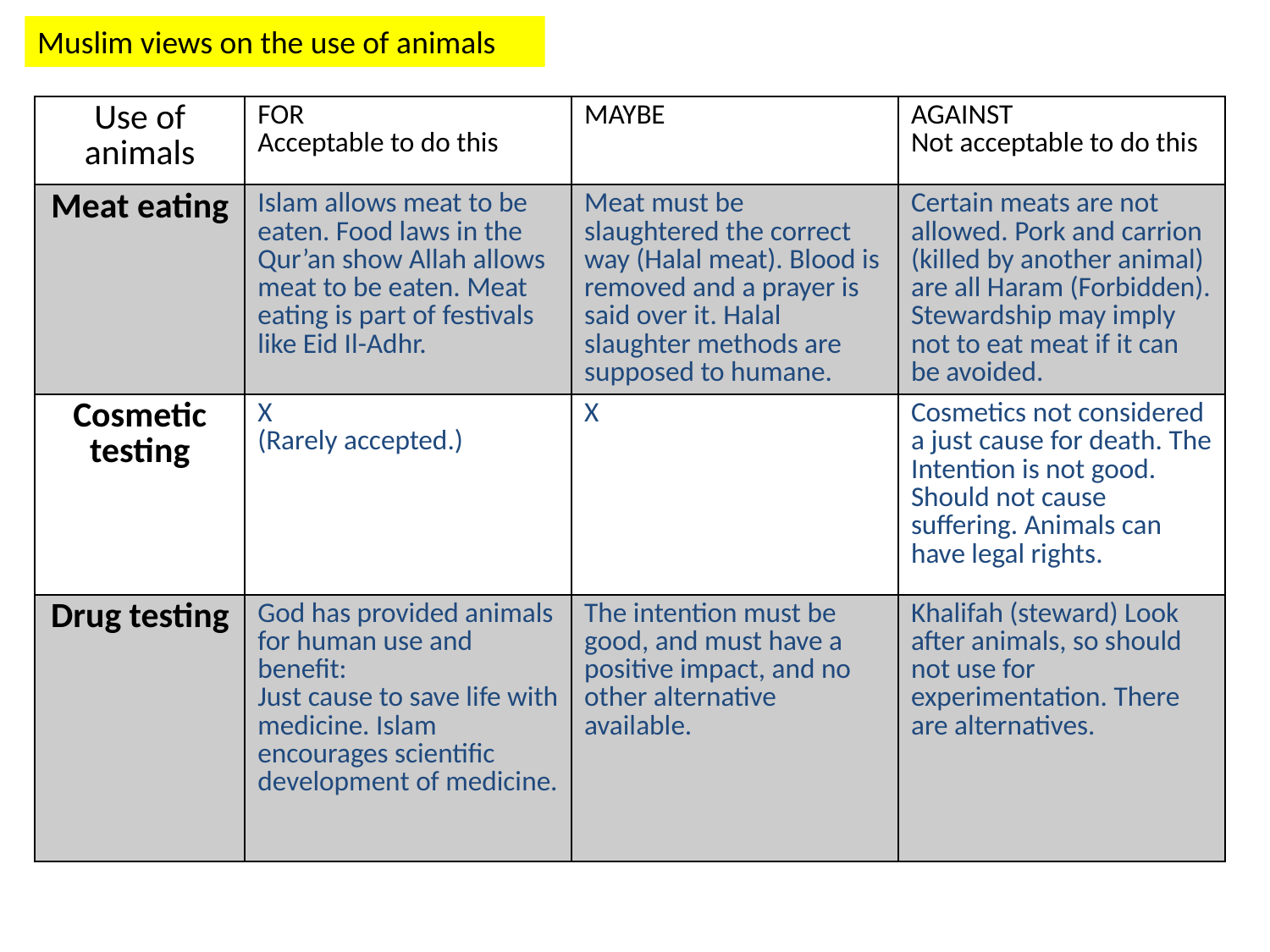

Muslim views on the use of animals
| Use of animals | FOR Acceptable to do this | MAYBE | AGAINST Not acceptable to do this |
| --- | --- | --- | --- |
| Meat eating | Islam allows meat to be eaten. Food laws in the Qur’an show Allah allows meat to be eaten. Meat eating is part of festivals like Eid Il-Adhr. | Meat must be slaughtered the correct way (Halal meat). Blood is removed and a prayer is said over it. Halal slaughter methods are supposed to humane. | Certain meats are not allowed. Pork and carrion (killed by another animal) are all Haram (Forbidden). Stewardship may imply not to eat meat if it can be avoided. |
| Cosmetic testing | X (Rarely accepted.) | X | Cosmetics not considered a just cause for death. The Intention is not good. Should not cause suffering. Animals can have legal rights. |
| Drug testing | God has provided animals for human use and benefit: Just cause to save life with medicine. Islam encourages scientific development of medicine. | The intention must be good, and must have a positive impact, and no other alternative available. | Khalifah (steward) Look after animals, so should not use for experimentation. There are alternatives. |